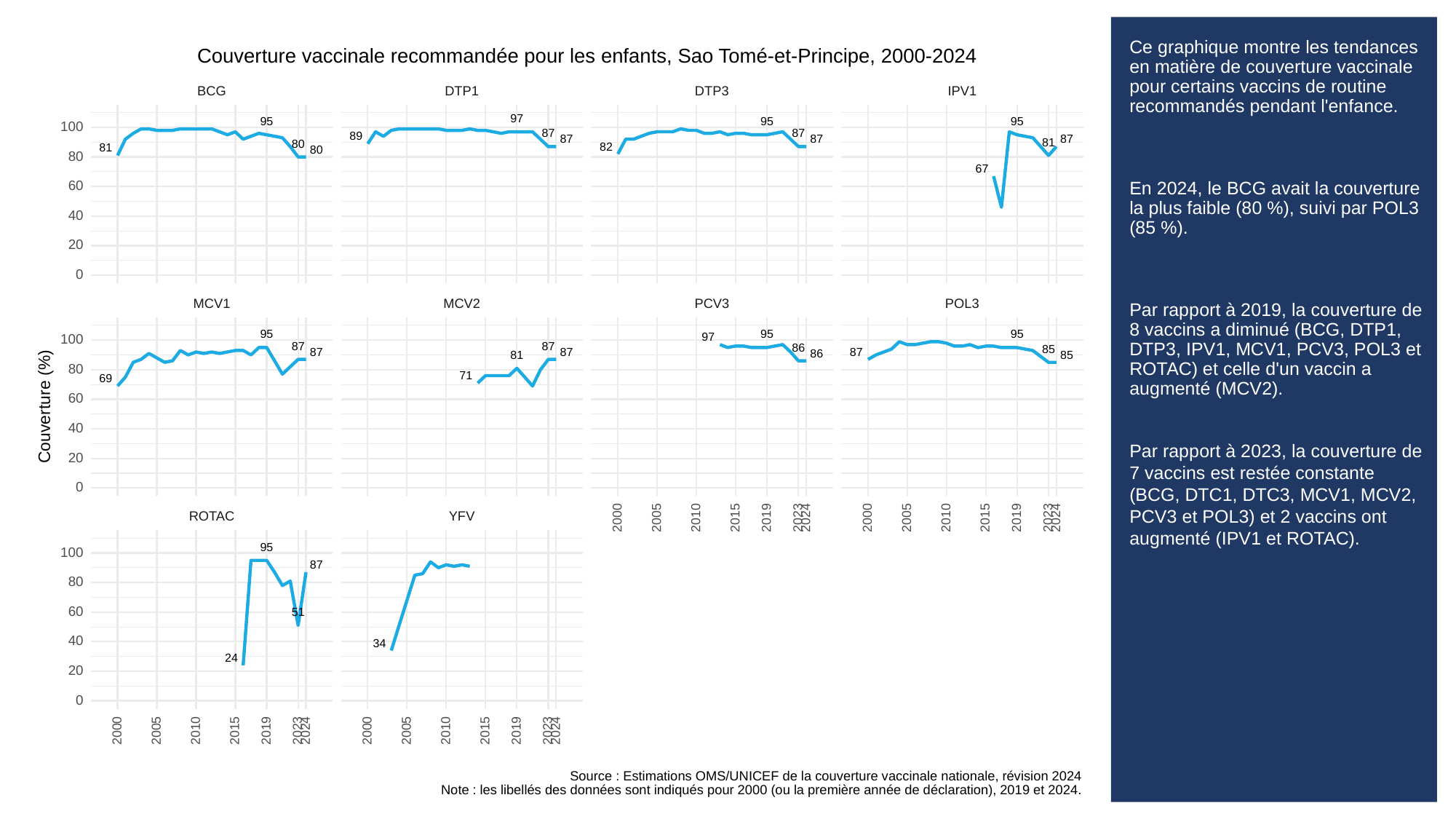

# Ce graphique montre les tendances en matière de couverture vaccinale pour certains vaccins de routine recommandés pendant l'enfance.

En 2024, le BCG avait la couverture la plus faible (80 %), suivi par POL3 (85 %).

Par rapport à 2019, la couverture de 8 vaccins a diminué (BCG, DTP1, DTP3, IPV1, MCV1, PCV3, POL3 et ROTAC) et celle d'un vaccin a augmenté (MCV2).

Par rapport à 2023, la couverture de 7 vaccins est restée constante (BCG, DTC1, DTC3, MCV1, MCV2, PCV3 et POL3) et 2 vaccins ont augmenté (IPV1 et ROTAC).

Couverture vaccinale recommandée pour les enfants, Sao Tomé-et-Principe, 2000-2024
BCG
DTP3
DTP1
IPV1

97
95
95
95
100

87
87

89
87
87
87
81
80

82
81
80
80

67

60

40

20

0

POL3
PCV3
MCV1
MCV2

95
95
95
97
100

87
87
86

85

87
87
87
86
85
81

80

71
69

60
Couverture (%)

40

20

0

ROTAC
YFV
2023
2023
2000
2005
2010
2015
2019
2024
2000
2005
2010
2015
2019
2024

95
100

87

80

60
51

40
34

24

20

0

2023
2023
2000
2005
2010
2015
2019
2024
2000
2005
2010
2015
2019
2024
Source : Estimations OMS/UNICEF de la couverture vaccinale nationale, révision 2024
Note : les libellés des données sont indiqués pour 2000 (ou la première année de déclaration), 2019 et 2024.